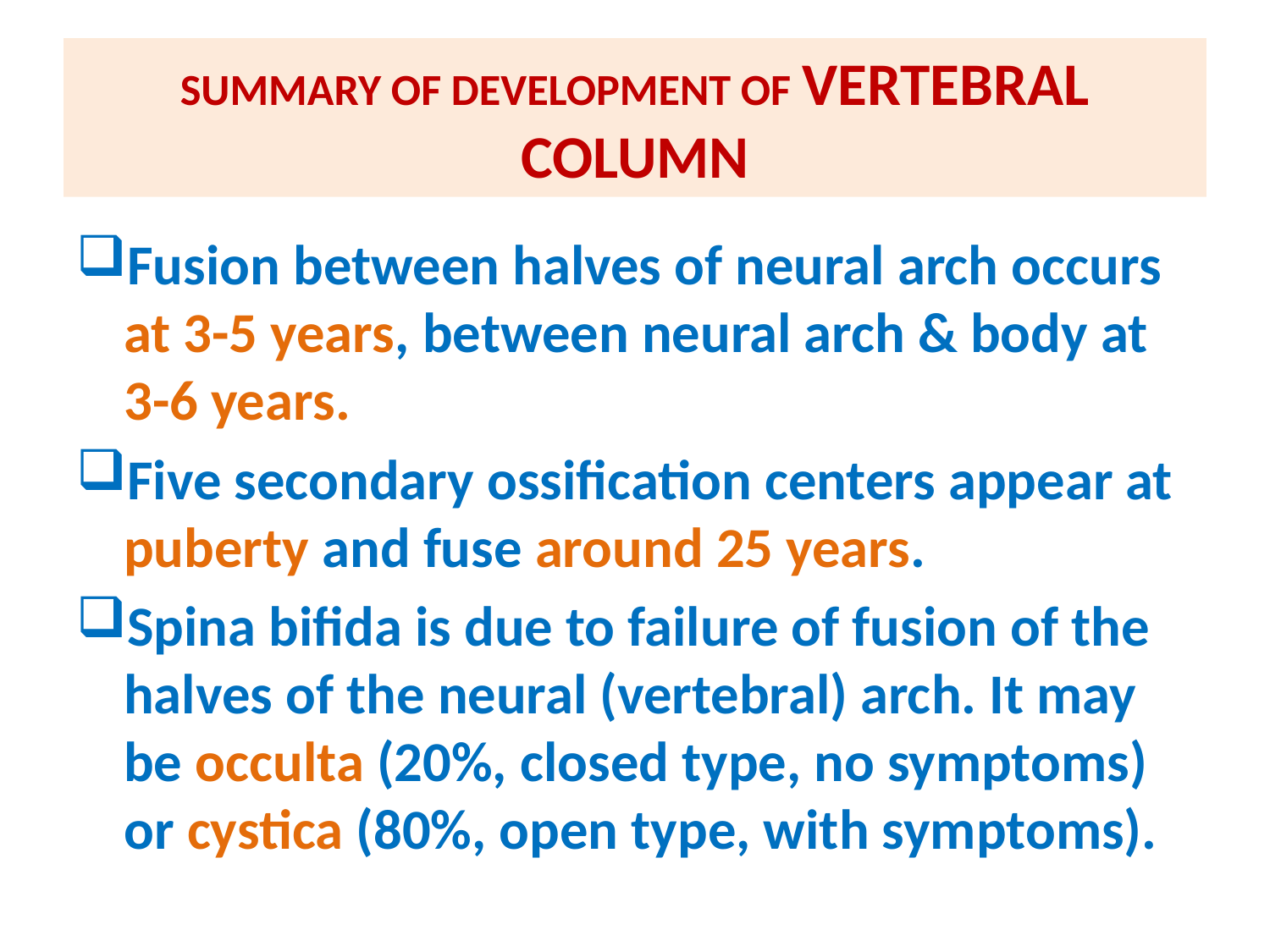

# SUMMARY OF DEVELOPMENT OF VERTEBRAL COLUMN
Fusion between halves of neural arch occurs at 3-5 years, between neural arch & body at 3-6 years.
Five secondary ossification centers appear at puberty and fuse around 25 years.
Spina bifida is due to failure of fusion of the halves of the neural (vertebral) arch. It may be occulta (20%, closed type, no symptoms) or cystica (80%, open type, with symptoms).